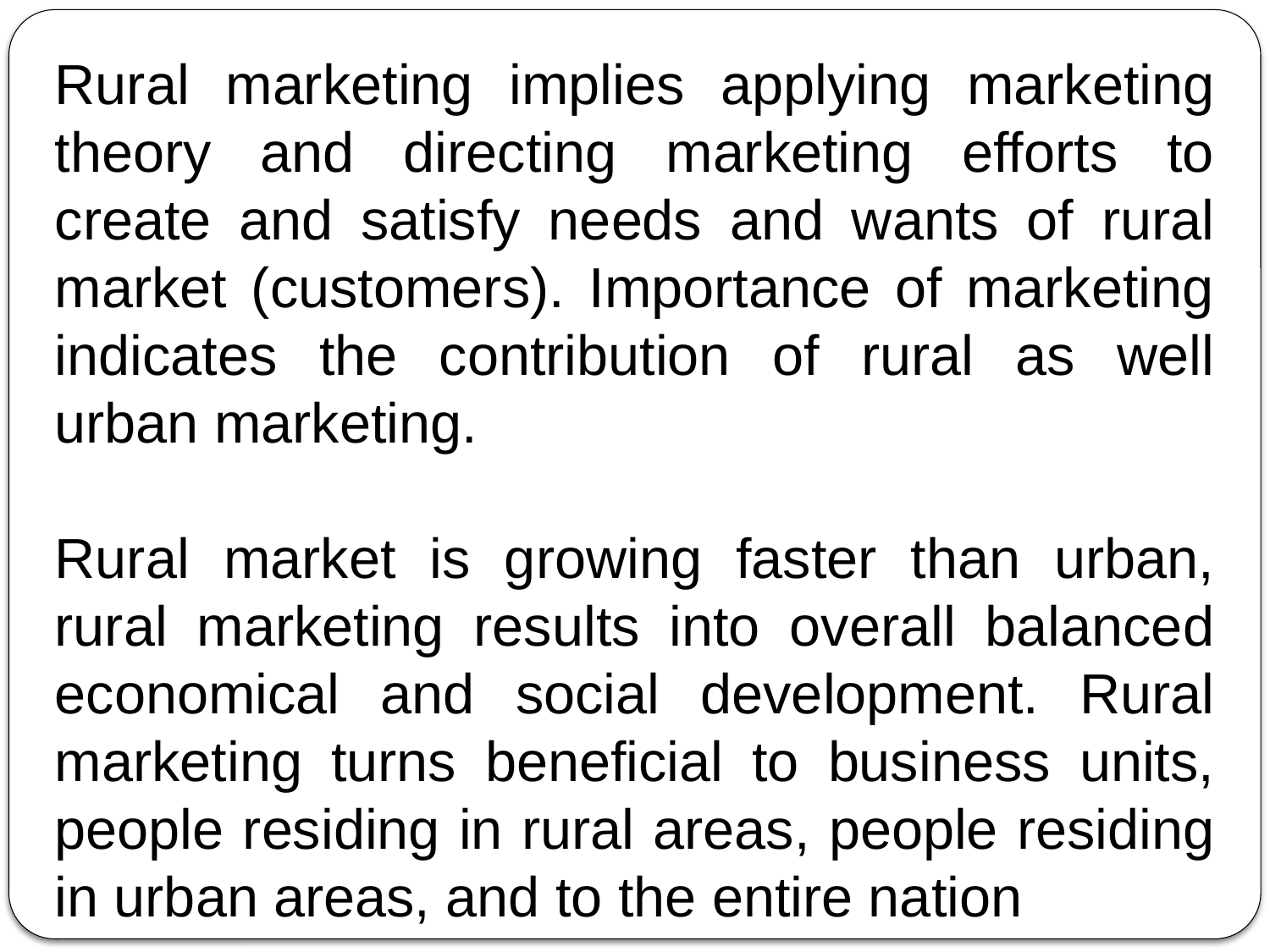

Rural marketing implies applying marketing theory and directing marketing efforts to create and satisfy needs and wants of rural market (customers). Importance of marketing indicates the contribution of rural as well urban marketing.

Rural market is growing faster than urban, rural marketing results into overall balanced economical and social development. Rural marketing turns beneficial to business units, people residing in rural areas, people residing in urban areas, and to the entire nation